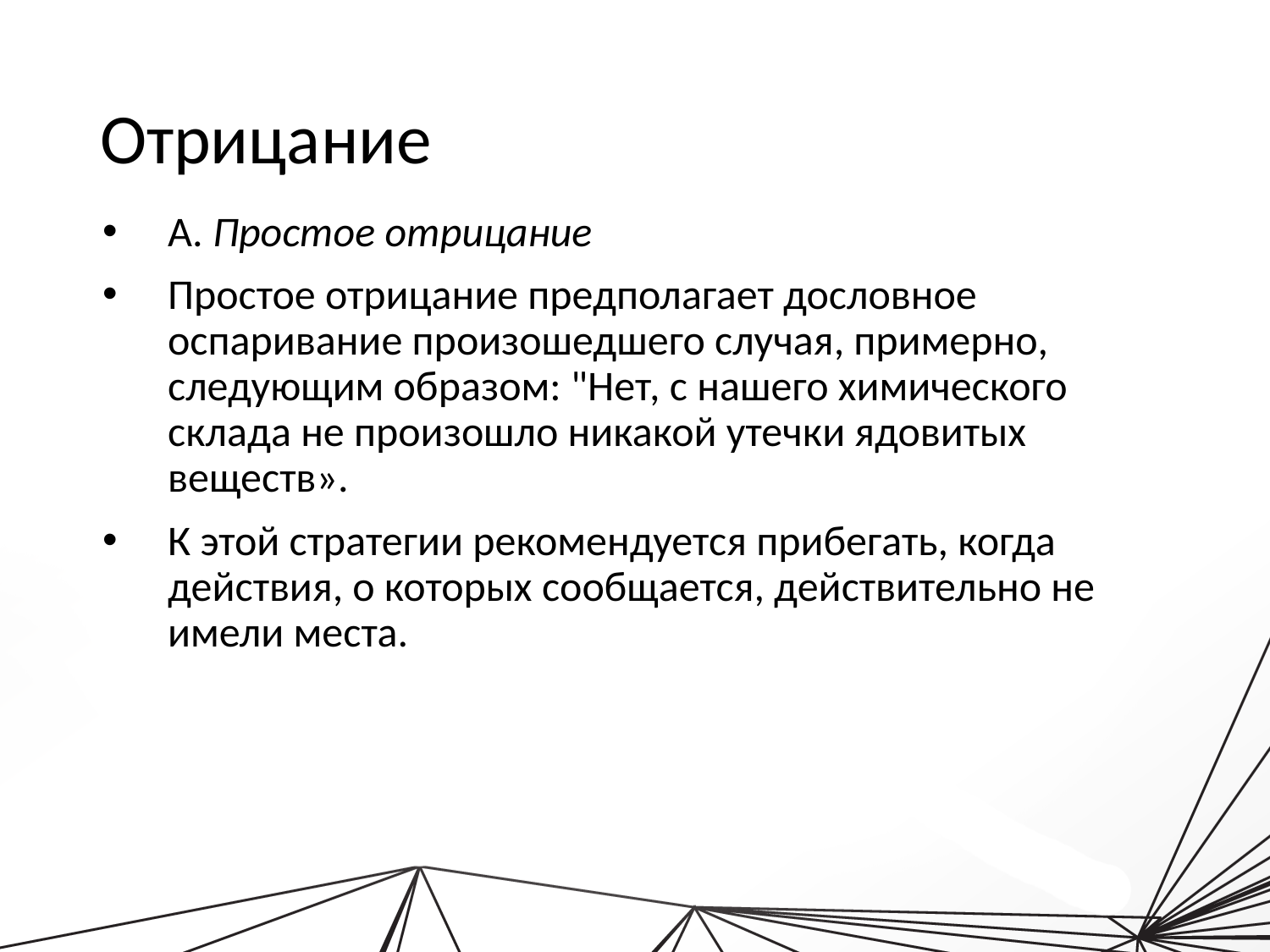

Отрицание
А. Простое отрицание
Простое отрицание предполагает дословное  оспаривание произошедшего случая, примерно, следующим образом: "Нет, с нашего химического склада не произошло никакой утечки ядовитых веществ».
К этой стратегии рекомендуется прибегать, когда действия, о которых сообщается, действительно не имели места.